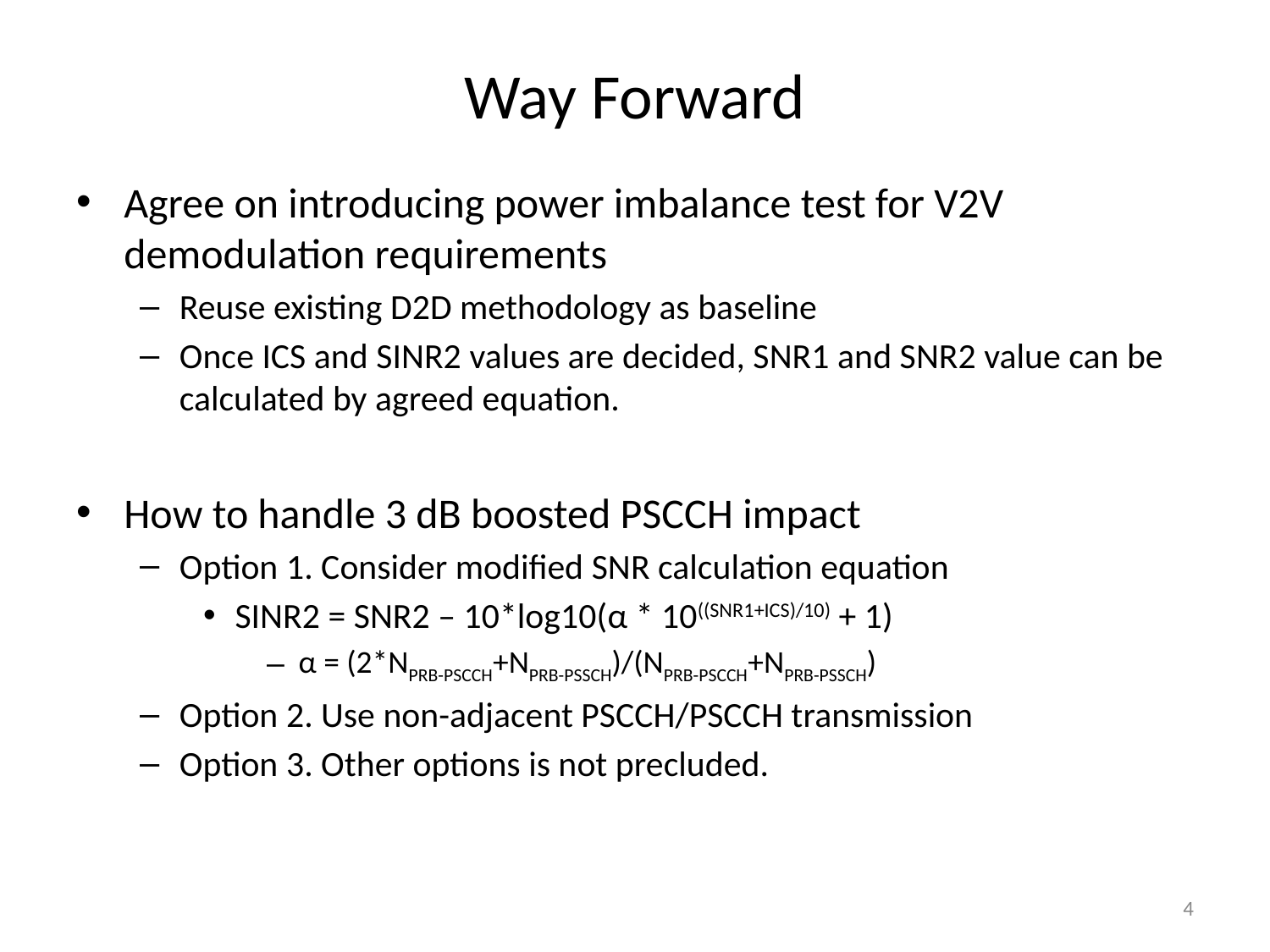

# Way Forward
Agree on introducing power imbalance test for V2V demodulation requirements
Reuse existing D2D methodology as baseline
Once ICS and SINR2 values are decided, SNR1 and SNR2 value can be calculated by agreed equation.

How to handle 3 dB boosted PSCCH impact
Option 1. Consider modified SNR calculation equation
SINR2 = SNR2 – 10*log10(α * 10((SNR1+ICS)/10) + 1)
α = (2*NPRB-PSCCH+NPRB-PSSCH)/(NPRB-PSCCH+NPRB-PSSCH)
Option 2. Use non-adjacent PSCCH/PSCCH transmission
Option 3. Other options is not precluded.
4